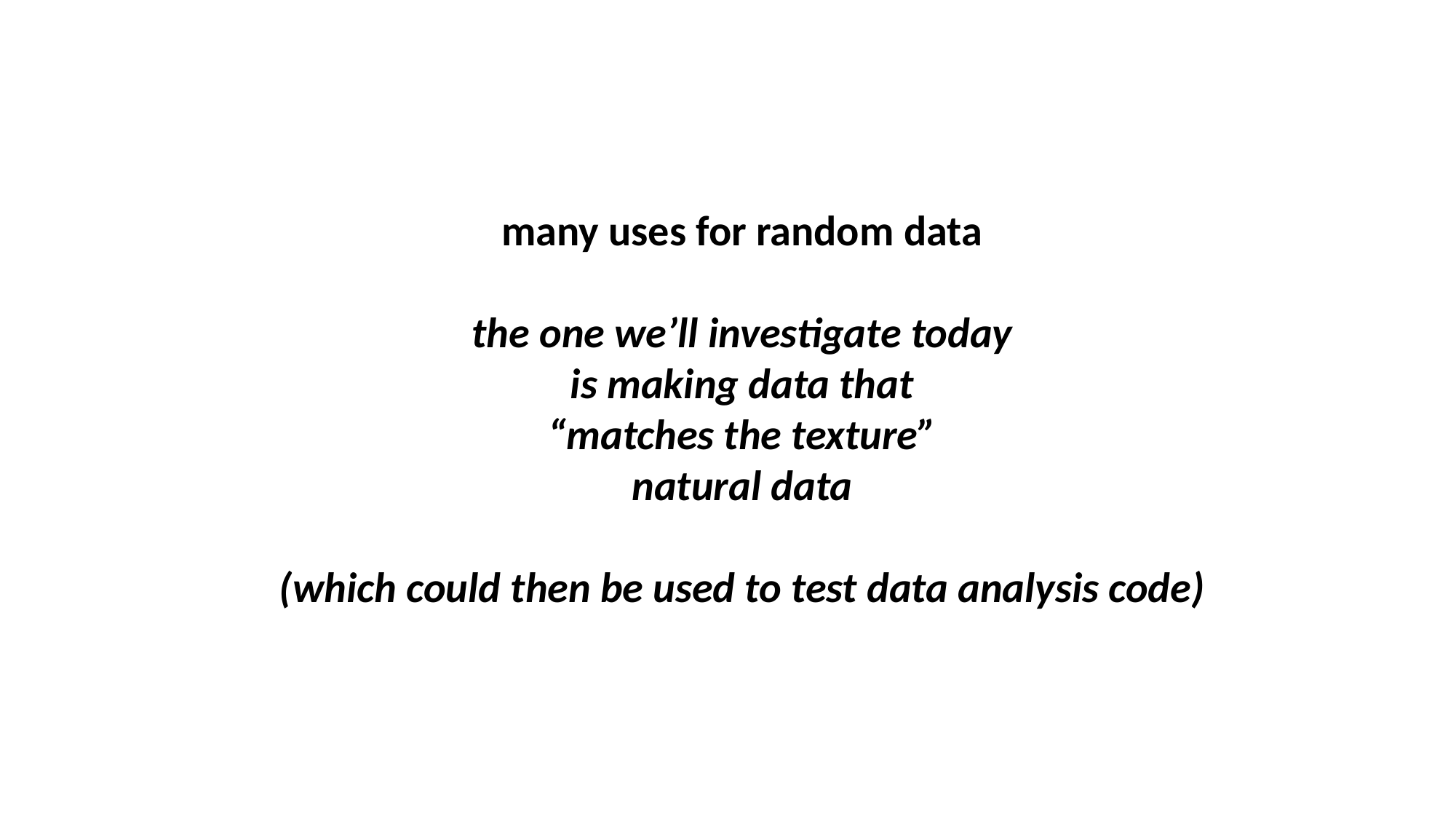

many uses for random data

the one we’ll investigate today
is making data that
“matches the texture”
natural data

(which could then be used to test data analysis code)